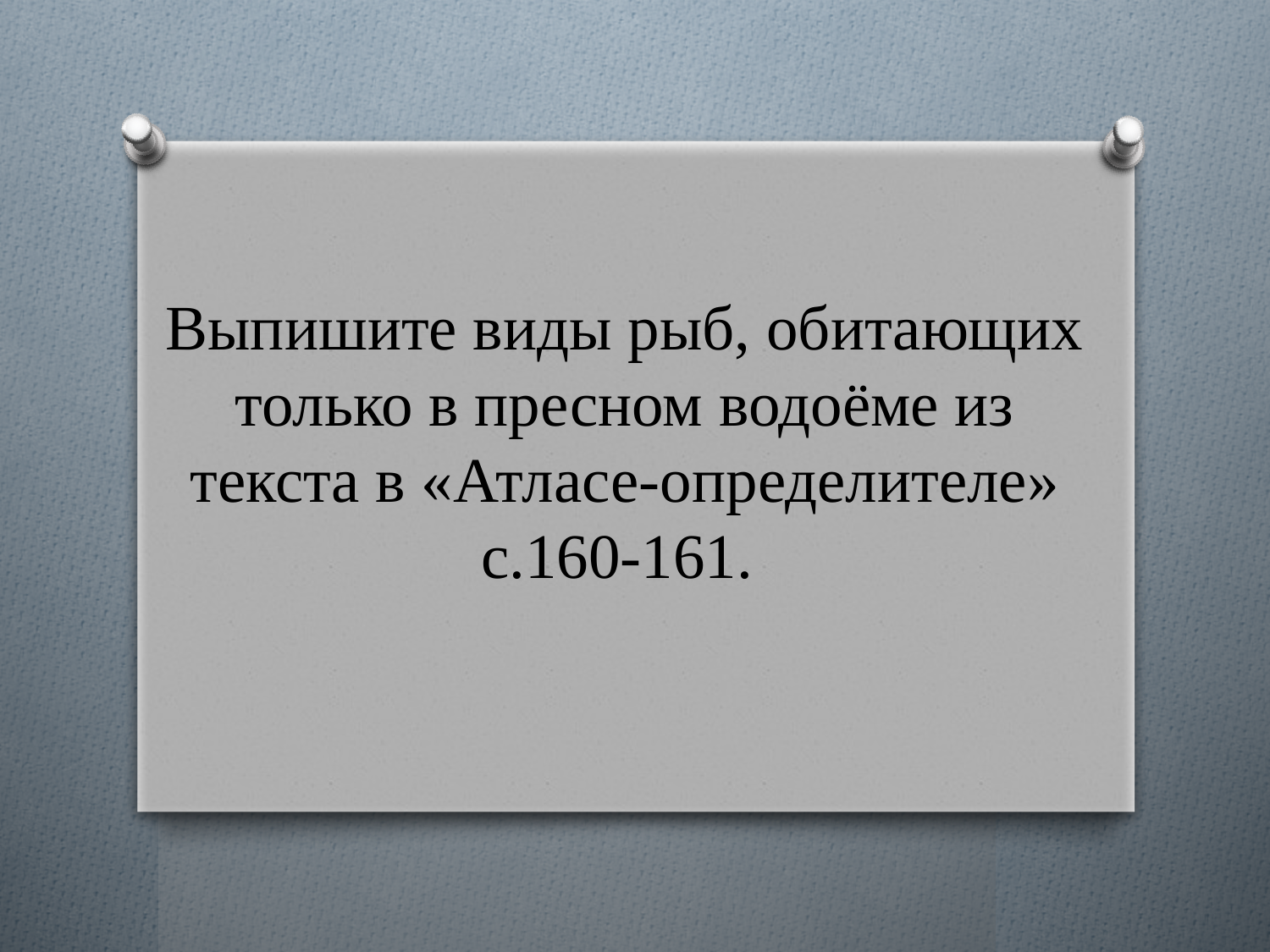

# Выпишите виды рыб, обитающих только в пресном водоёме из текста в «Атласе-определителе» с.160-161.